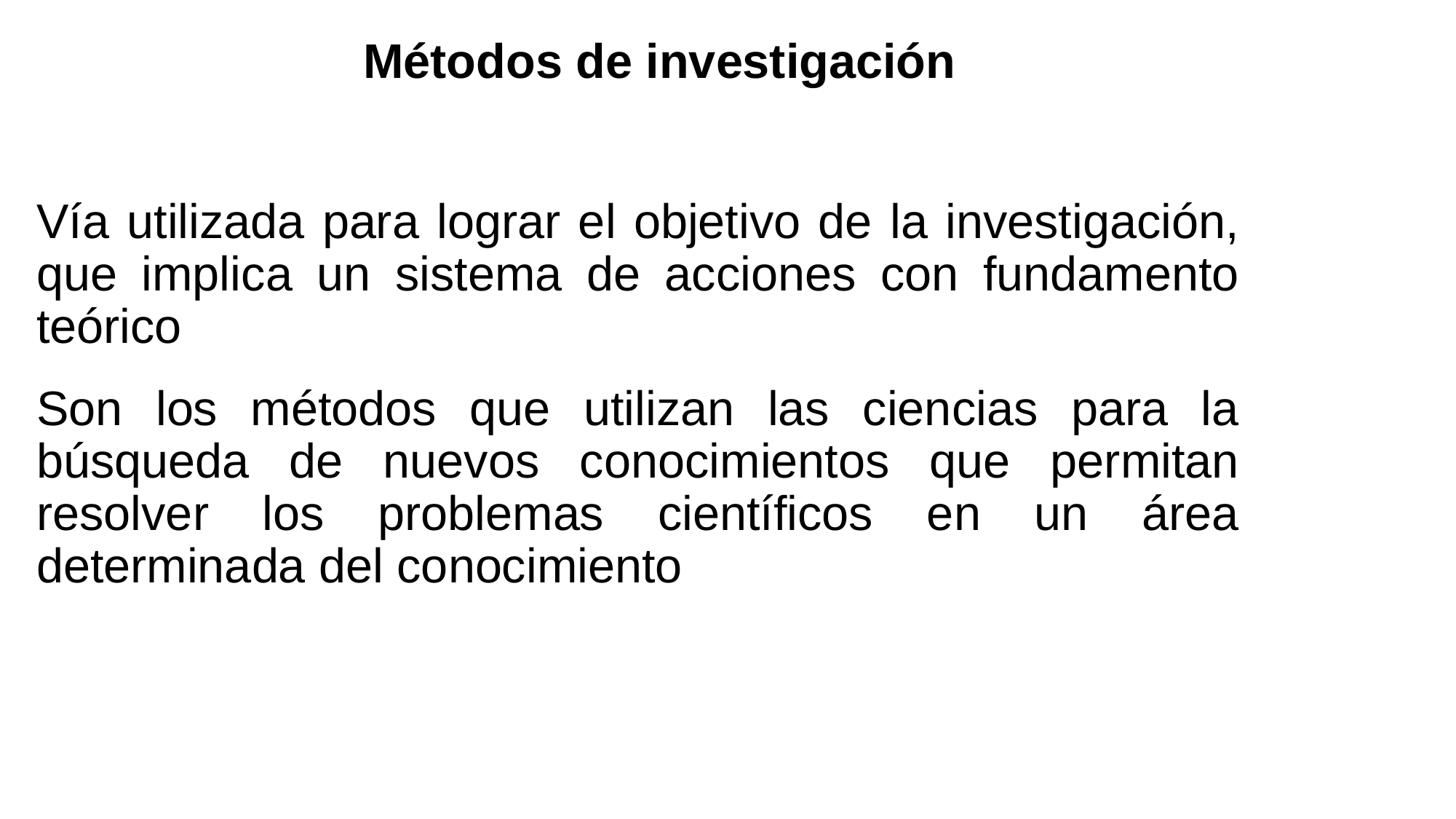

# Métodos de investigación
Vía utilizada para lograr el objetivo de la investigación, que implica un sistema de acciones con fundamento teórico
Son los métodos que utilizan las ciencias para la búsqueda de nuevos conocimientos que permitan resolver los problemas científicos en un área determinada del conocimiento